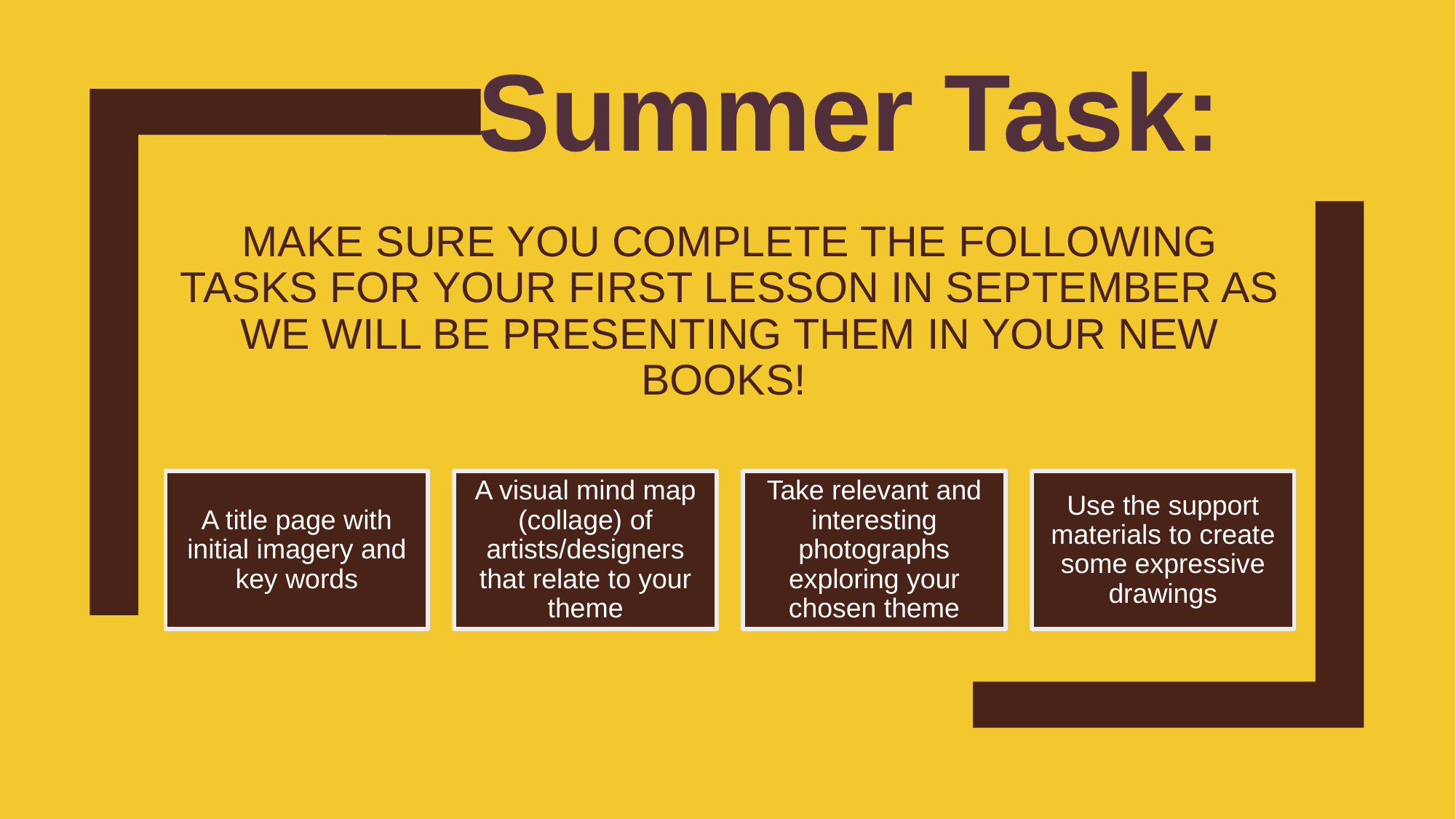

Summer Task:
# Make sure you complete the following tasks for your first lesson in September as we will be presenting them in your new books!
A title page with initial imagery and key words
A visual mind map (collage) of artists/designers that relate to your theme
Take relevant and interesting photographs exploring your chosen theme
Use the support materials to create some expressive drawings